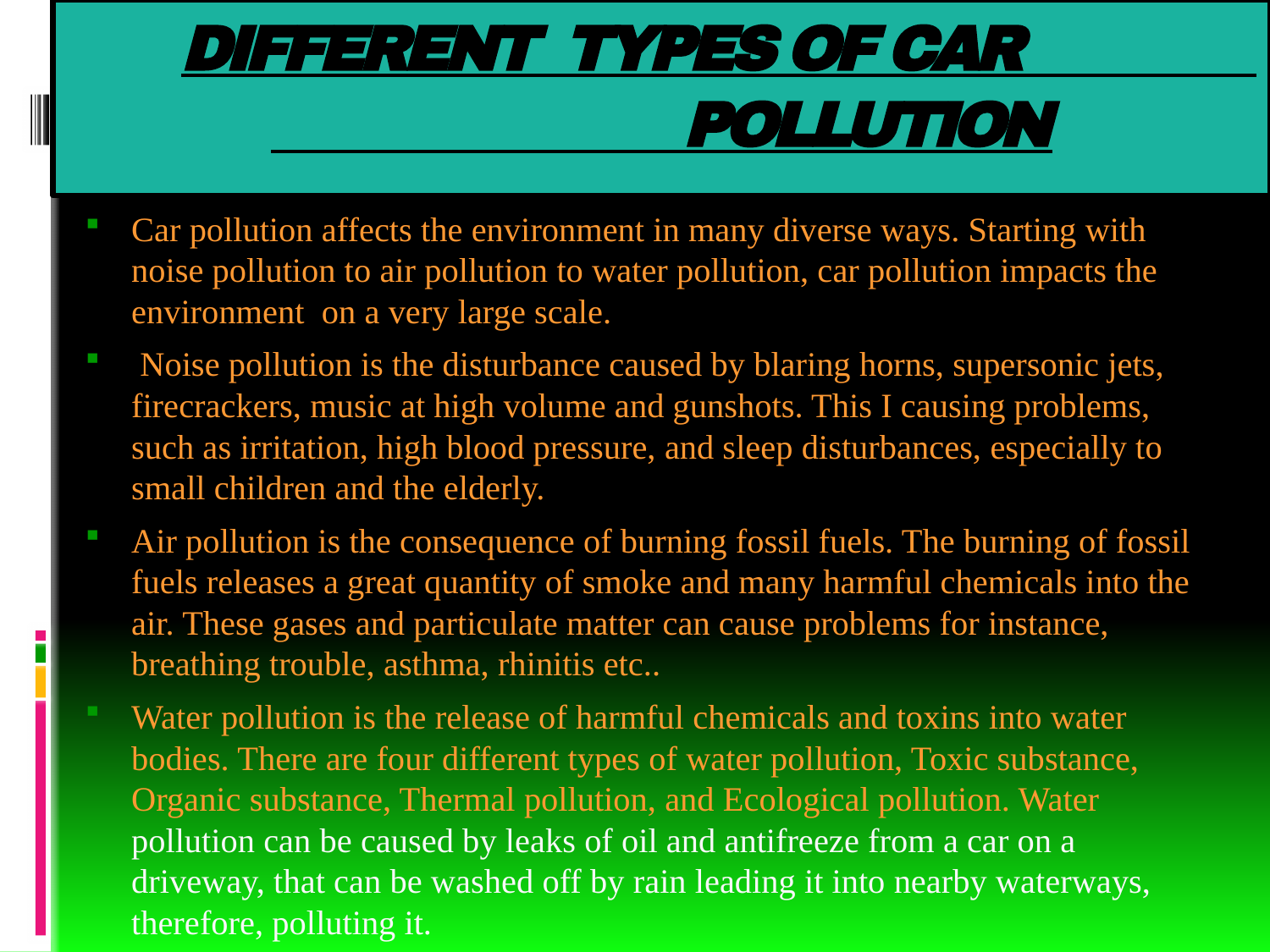

# DIFFERENT  TYPES OF CAR                                          POLLUTION
Car pollution affects the environment in many diverse ways. Starting with noise pollution to air pollution to water pollution, car pollution impacts the environment  on a very large scale.
 Noise pollution is the disturbance caused by blaring horns, supersonic jets, firecrackers, music at high volume and gunshots. This I causing problems, such as irritation, high blood pressure, and sleep disturbances, especially to small children and the elderly.
Air pollution is the consequence of burning fossil fuels. The burning of fossil fuels releases a great quantity of smoke and many harmful chemicals into the air. These gases and particulate matter can cause problems for instance, breathing trouble, asthma, rhinitis etc..
Water pollution is the release of harmful chemicals and toxins into water bodies. There are four different types of water pollution, Toxic substance, Organic substance, Thermal pollution, and Ecological pollution. Water pollution can be caused by leaks of oil and antifreeze from a car on a driveway, that can be washed off by rain leading it into nearby waterways, therefore, polluting it.